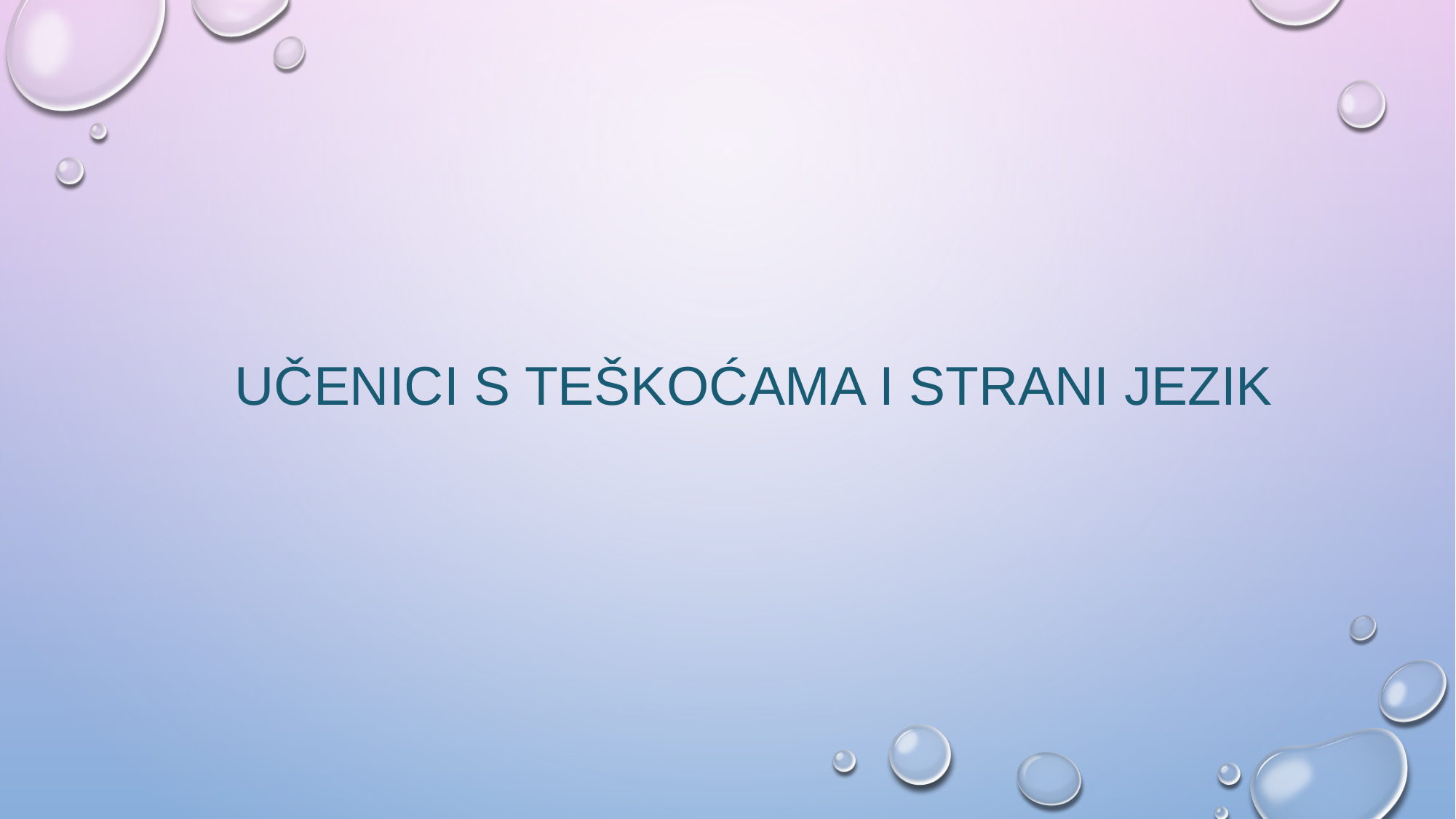

# Učenici s teškoćama i strani jezik